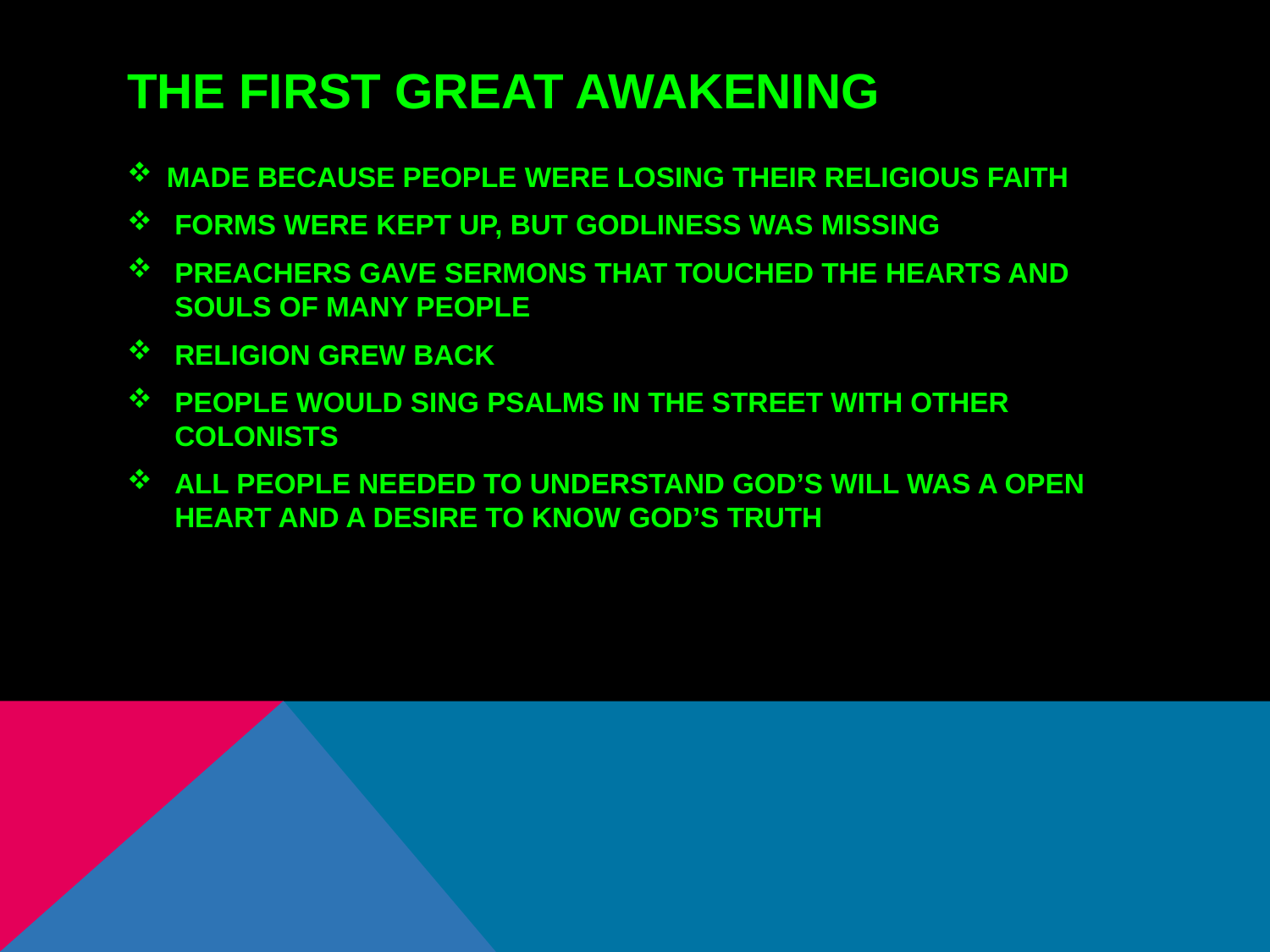

# The First great awakening
MADE BECAUSE PEOPLE WERE LOSING THEIR RELIGIOUS FAITH
 FORMS WERE KEPT UP, BUT GODLINESS WAS MISSING
PREACHERS GAVE SERMONS THAT TOUCHED THE HEARTS AND SOULS OF MANY PEOPLE
RELIGION GREW BACK
PEOPLE WOULD SING PSALMS IN THE STREET WITH OTHER COLONISTS
ALL PEOPLE NEEDED TO UNDERSTAND GOD’S WILL WAS A OPEN HEART AND A DESIRE TO KNOW GOD’S TRUTH